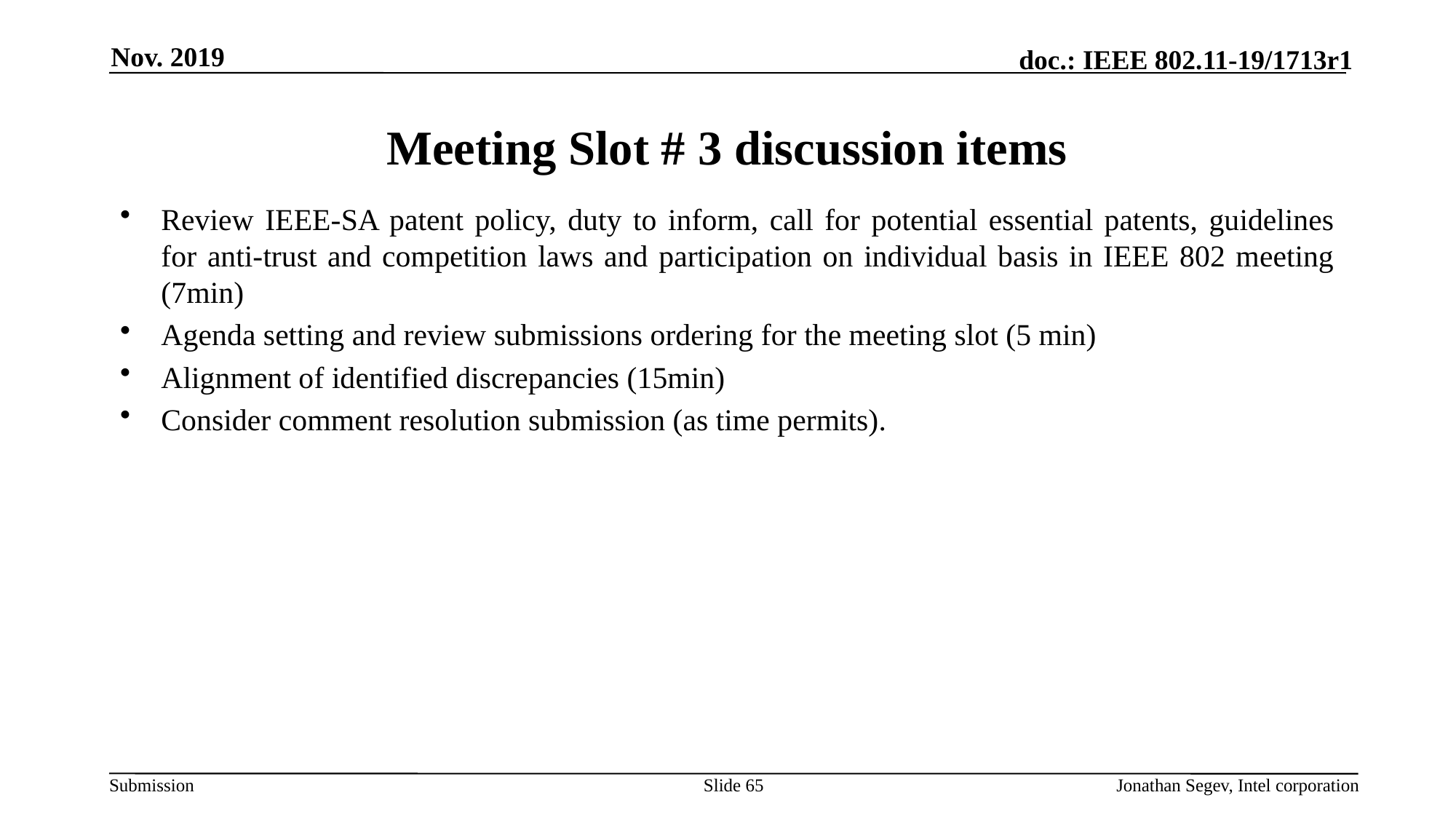

Nov. 2019
# Meeting Slot # 3 discussion items
Review IEEE-SA patent policy, duty to inform, call for potential essential patents, guidelines for anti-trust and competition laws and participation on individual basis in IEEE 802 meeting (7min)
Agenda setting and review submissions ordering for the meeting slot (5 min)
Alignment of identified discrepancies (15min)
Consider comment resolution submission (as time permits).

Slide 65
Jonathan Segev, Intel corporation